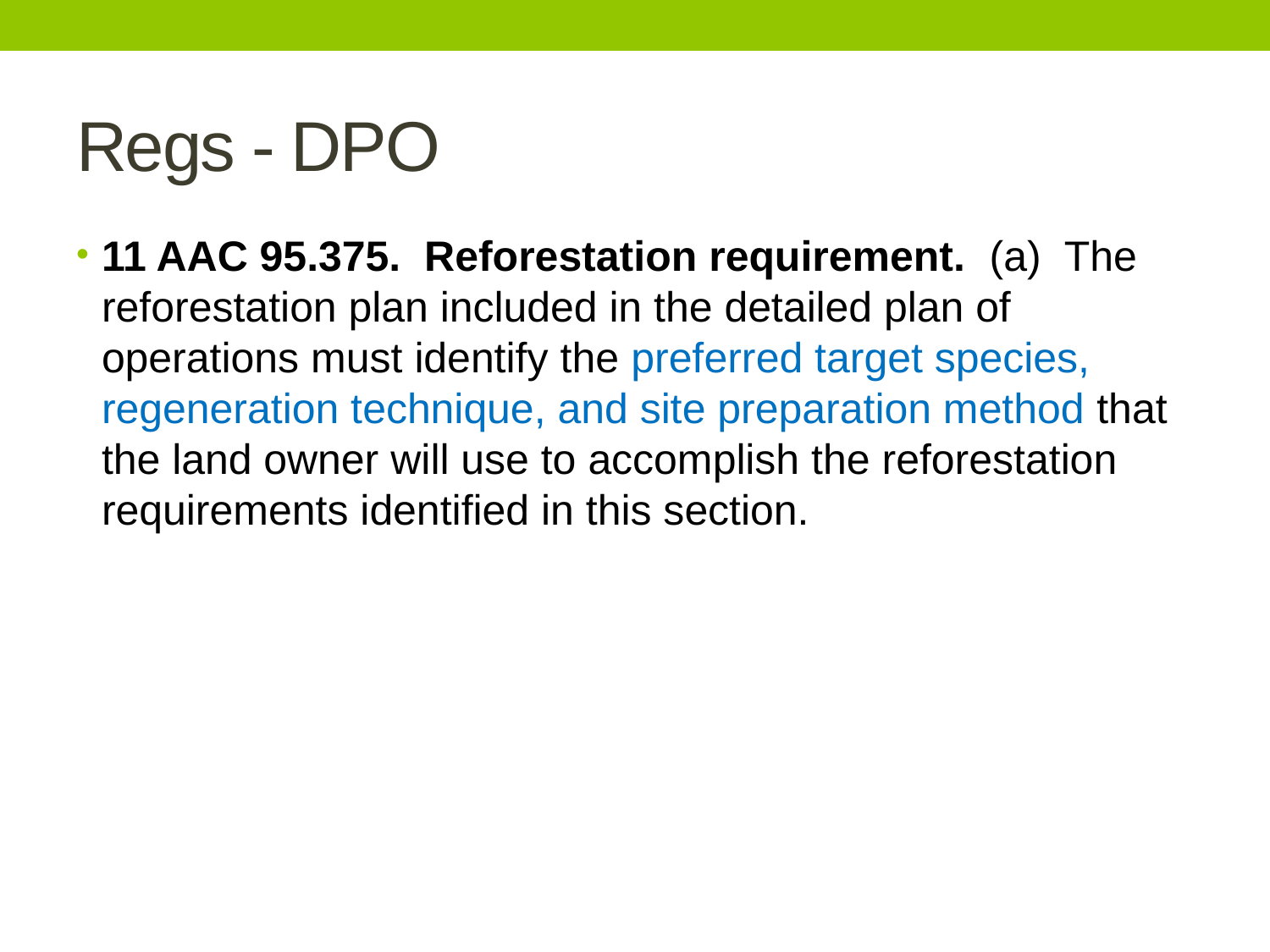

# Regs - DPO
11 AAC 95.375.  Reforestation requirement.  (a)  The reforestation plan included in the detailed plan of operations must identify the preferred target species, regeneration technique, and site preparation method that the land owner will use to accomplish the reforestation requirements identified in this section.